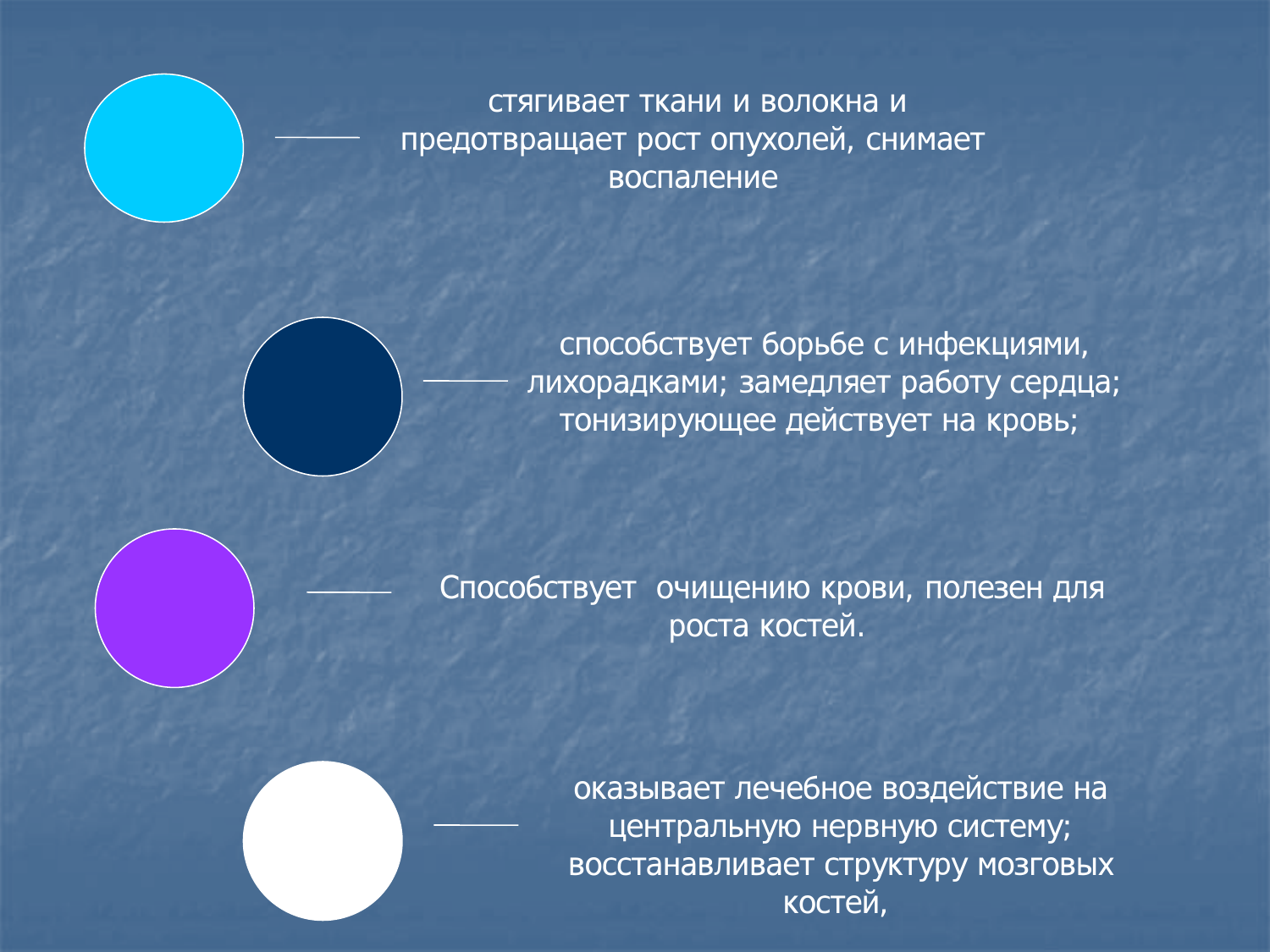

стягивает ткани и волокна и предотвращает рост опухолей, снимает воспаление

способствует борьбе с инфекциями, лихорадками; замедляет работу сердца; тонизирующее действует на кровь;

Способствует  очищению крови, полезен для роста костей.

оказывает лечебное воздействие на центральную нервную систему; восстанавливает структуру мозговых костей,